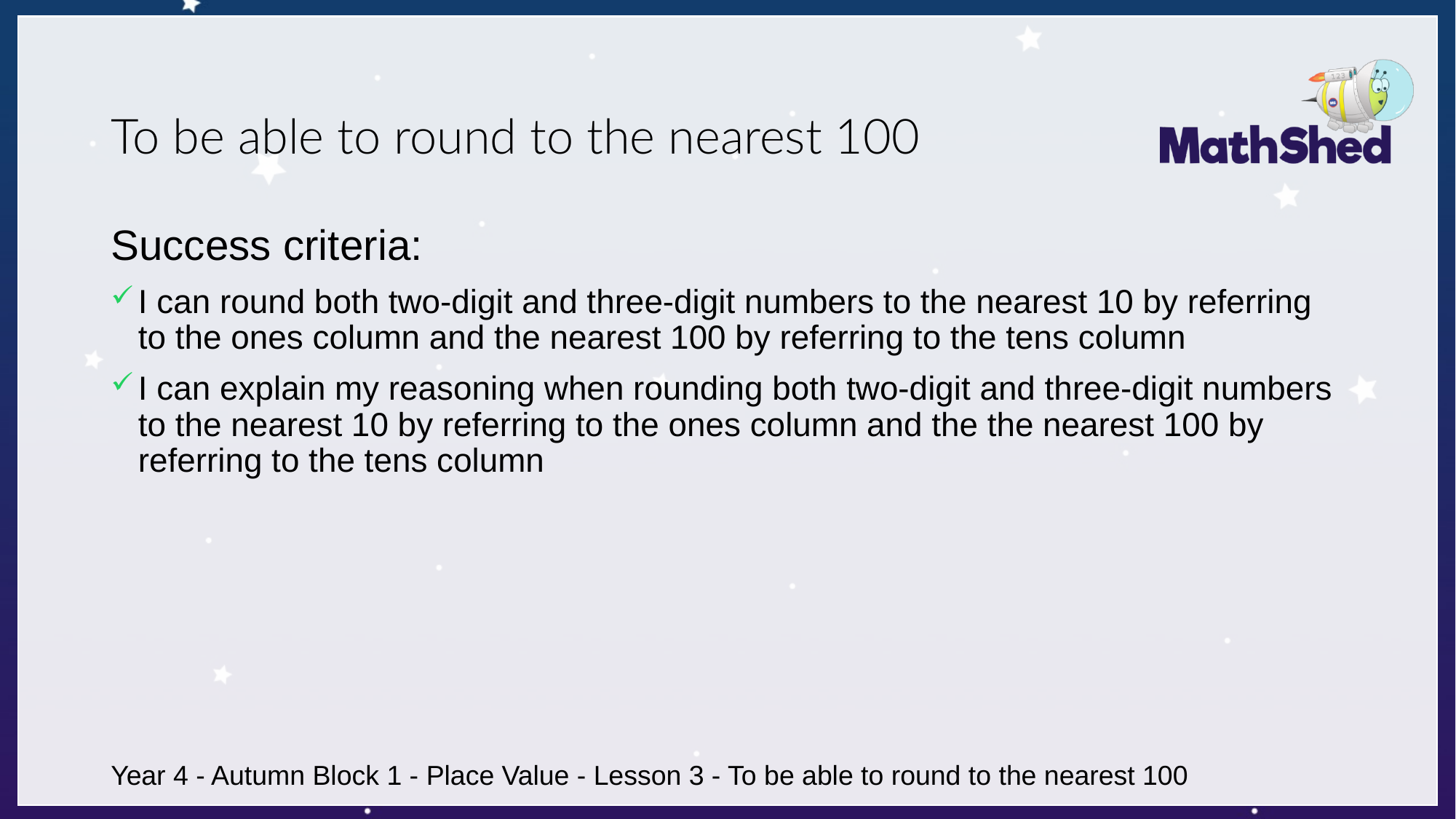

# To be able to round to the nearest 100
Success criteria:
I can round both two-digit and three-digit numbers to the nearest 10 by referring to the ones column and the nearest 100 by referring to the tens column
I can explain my reasoning when rounding both two-digit and three-digit numbers to the nearest 10 by referring to the ones column and the the nearest 100 by referring to the tens column
Year 4 - Autumn Block 1 - Place Value - Lesson 3 - To be able to round to the nearest 100